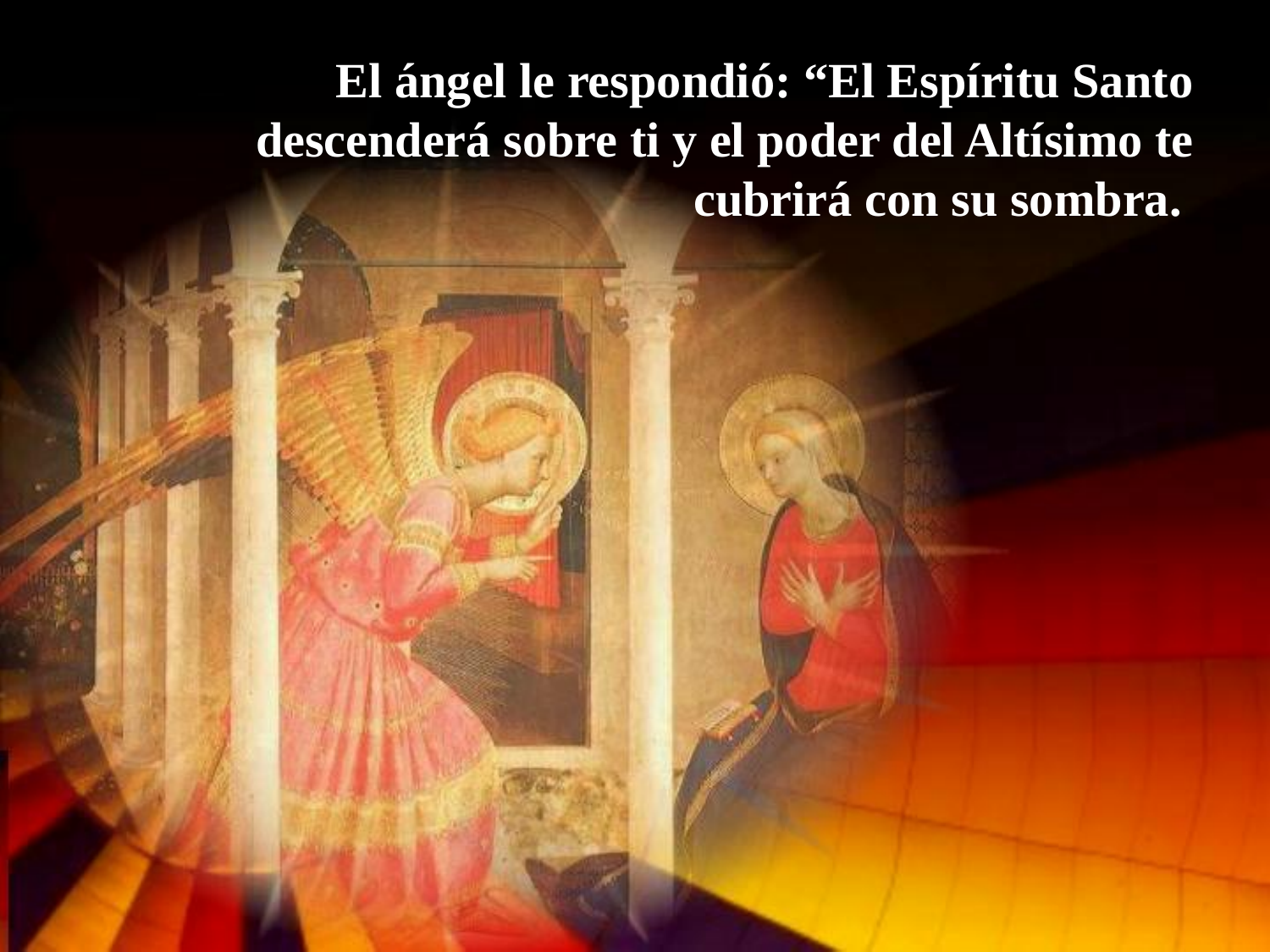

El ángel le respondió: “El Espíritu Santo descenderá sobre ti y el poder del Altísimo te cubrirá con su sombra.